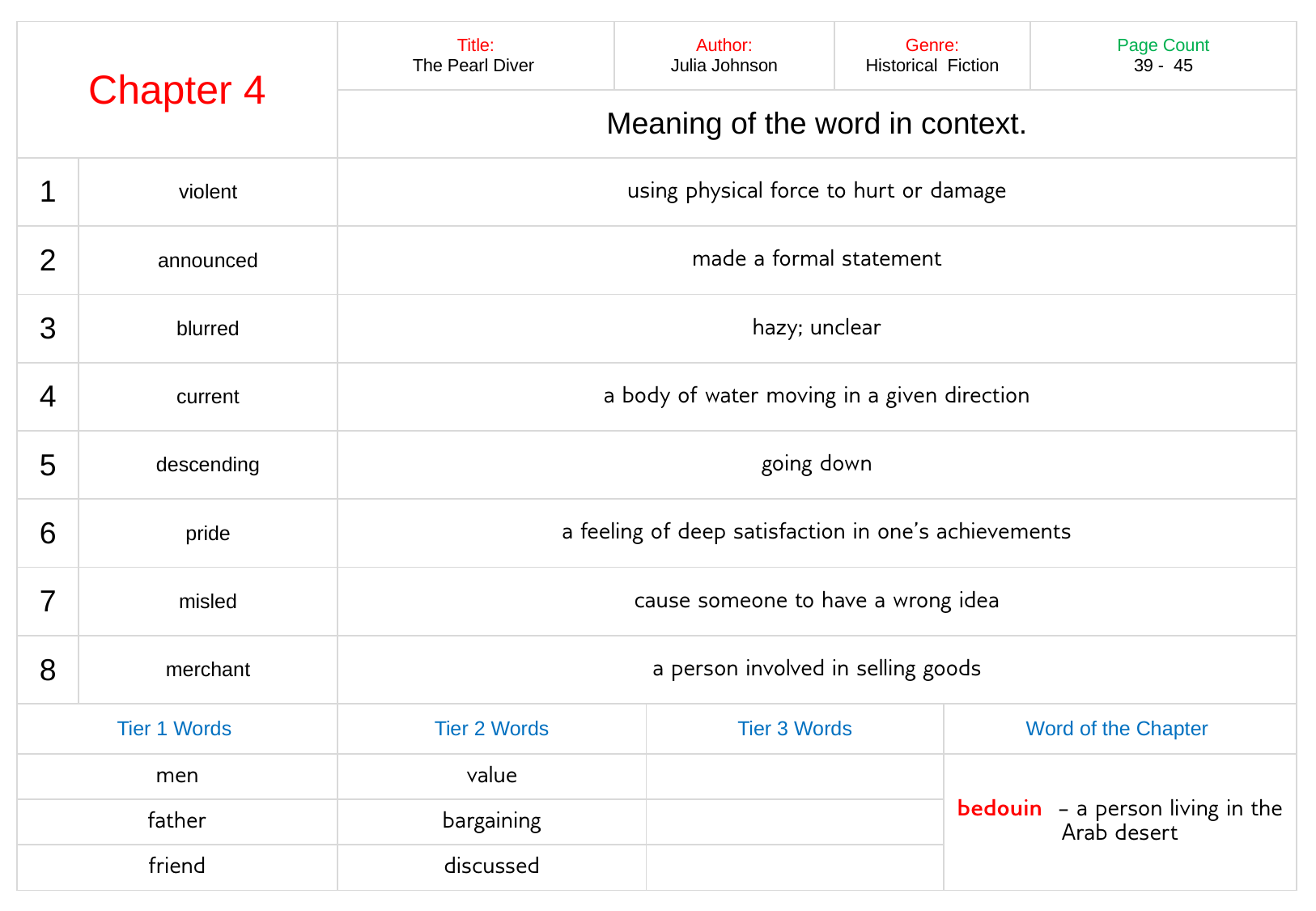

| Chapter 4 |  | Title: The Pearl Diver | Author: Julia Johnson |  | Genre: Historical Fiction | Chapter Word Count: 435 | Page Count 39 - 45 |
| --- | --- | --- | --- | --- | --- | --- | --- |
|  |  | Meaning of the word in context. |  |  |  |  |  |
| 1 | violent | using physical force to hurt or damage |  |  |  |  |  |
| 2 | announced | made a formal statement |  |  |  |  |  |
| 3 | blurred | hazy; unclear |  |  |  |  |  |
| 4 | current | a body of water moving in a given direction |  |  |  |  |  |
| 5 | descending | going down |  |  |  |  |  |
| 6 | pride | a feeling of deep satisfaction in one’s achievements |  |  |  |  |  |
| 7 | misled | cause someone to have a wrong idea |  |  |  |  |  |
| 8 | merchant | a person involved in selling goods |  |  |  |  |  |
| Tier 1 Words |  | Tier 2 Words |  | Tier 3 Words |  | Word of the Chapter |  |
| men |  | value |  |  |  | bedouin – a person living in the Arab desert |  |
| father |  | bargaining |  |  |  |  |  |
| friend |  | discussed |  |  |  |  |  |